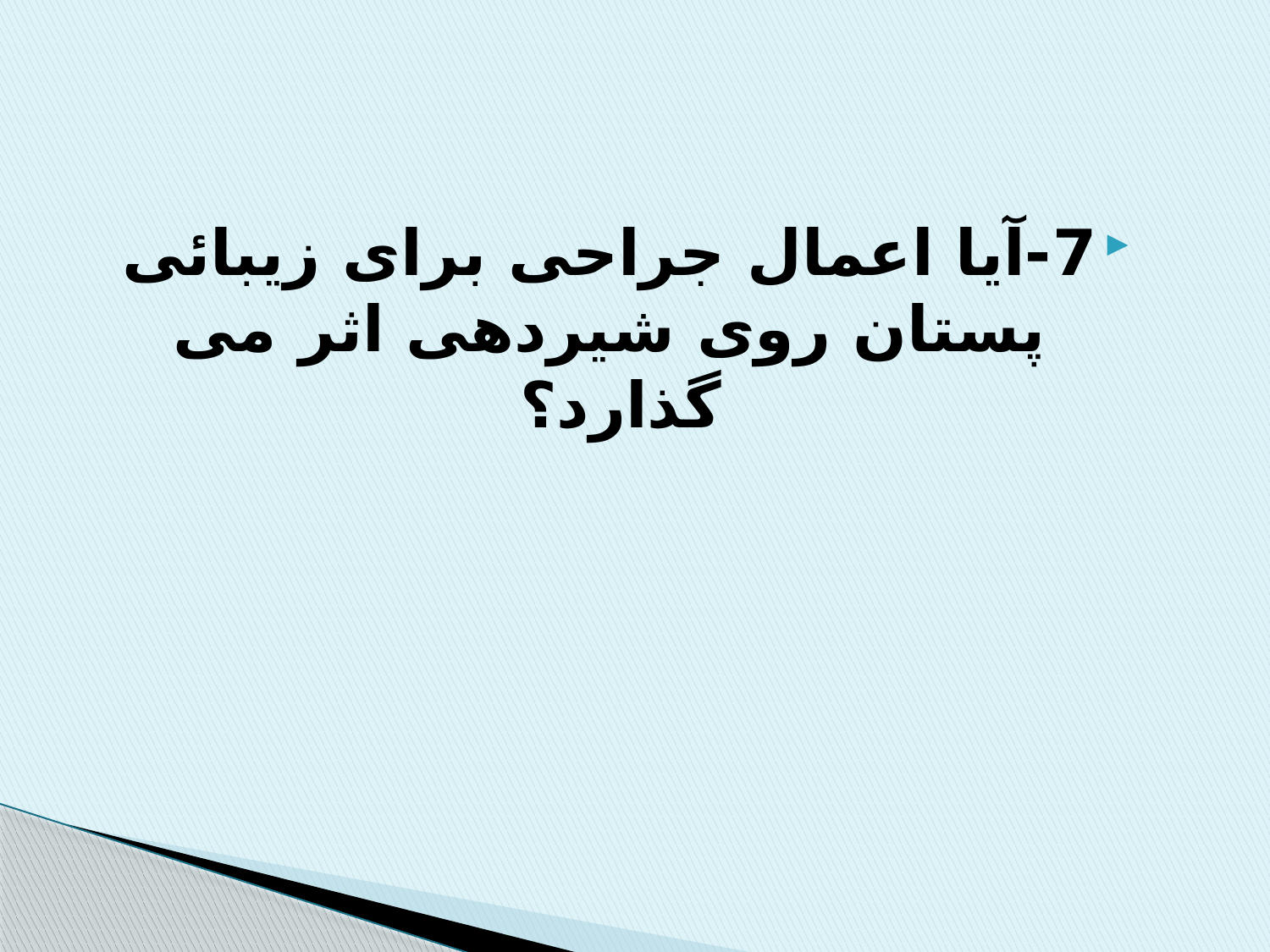

7-آیا اعمال جراحی برای زیبائی پستان روی شیردهی اثر می گذارد؟